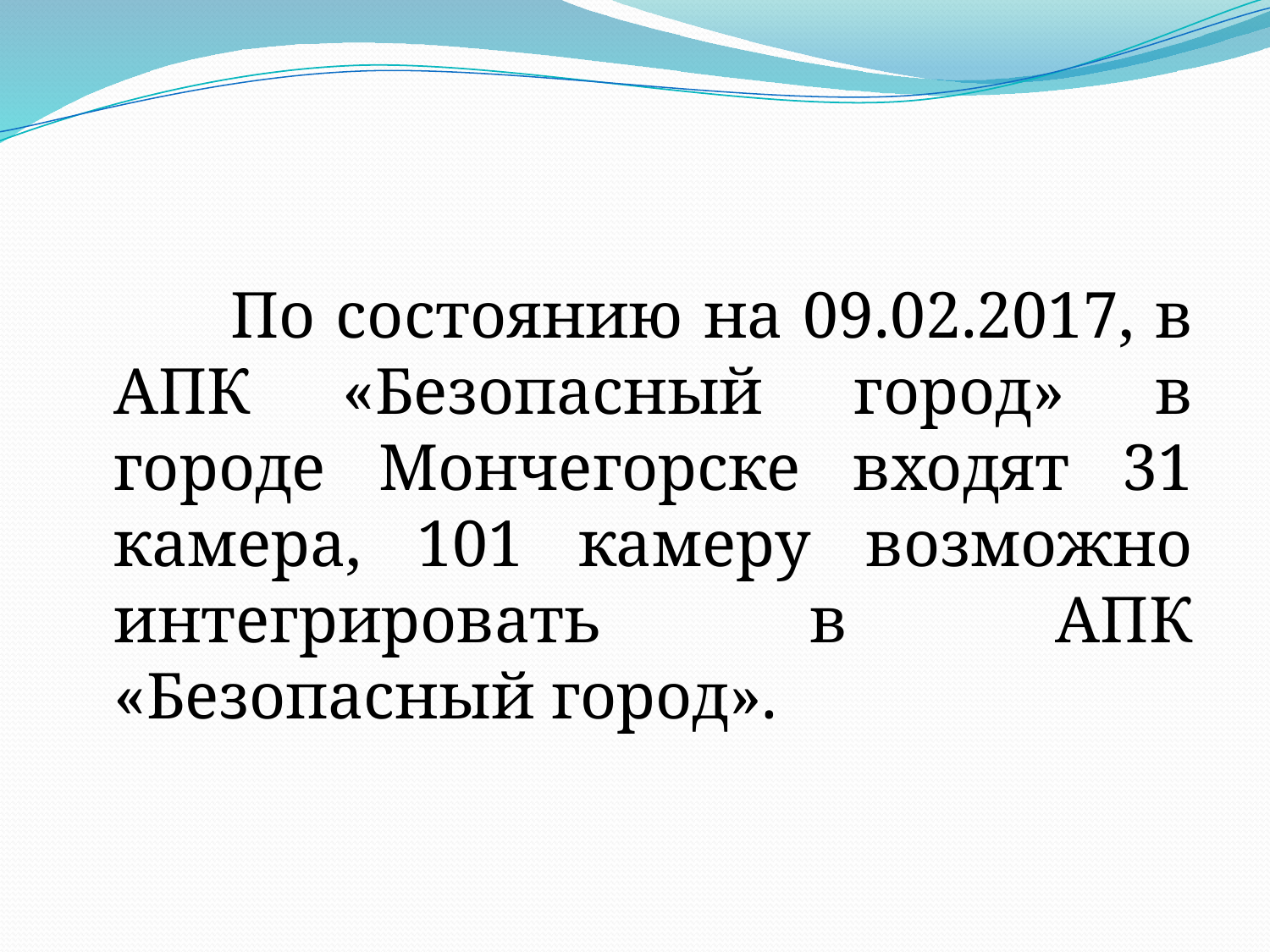

#
          По состоянию на 09.02.2017, в АПК «Безопасный город» в городе Мончегорске входят 31 камера, 101 камеру возможно интегрировать в АПК «Безопасный город».